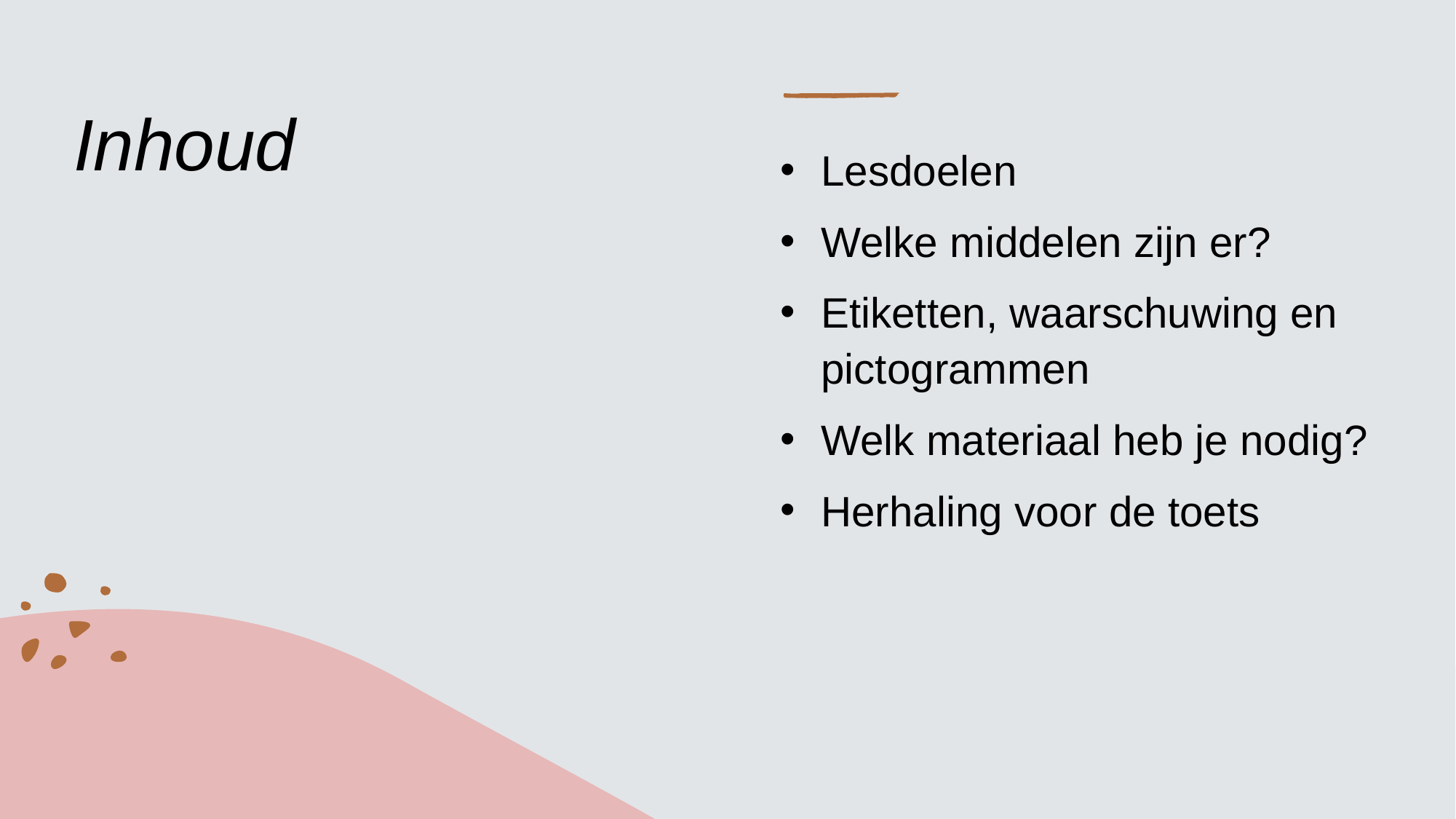

# Inhoud

Lesdoelen
Welke middelen zijn er?
Etiketten, waarschuwing en pictogrammen
Welk materiaal heb je nodig?
Herhaling voor de toets